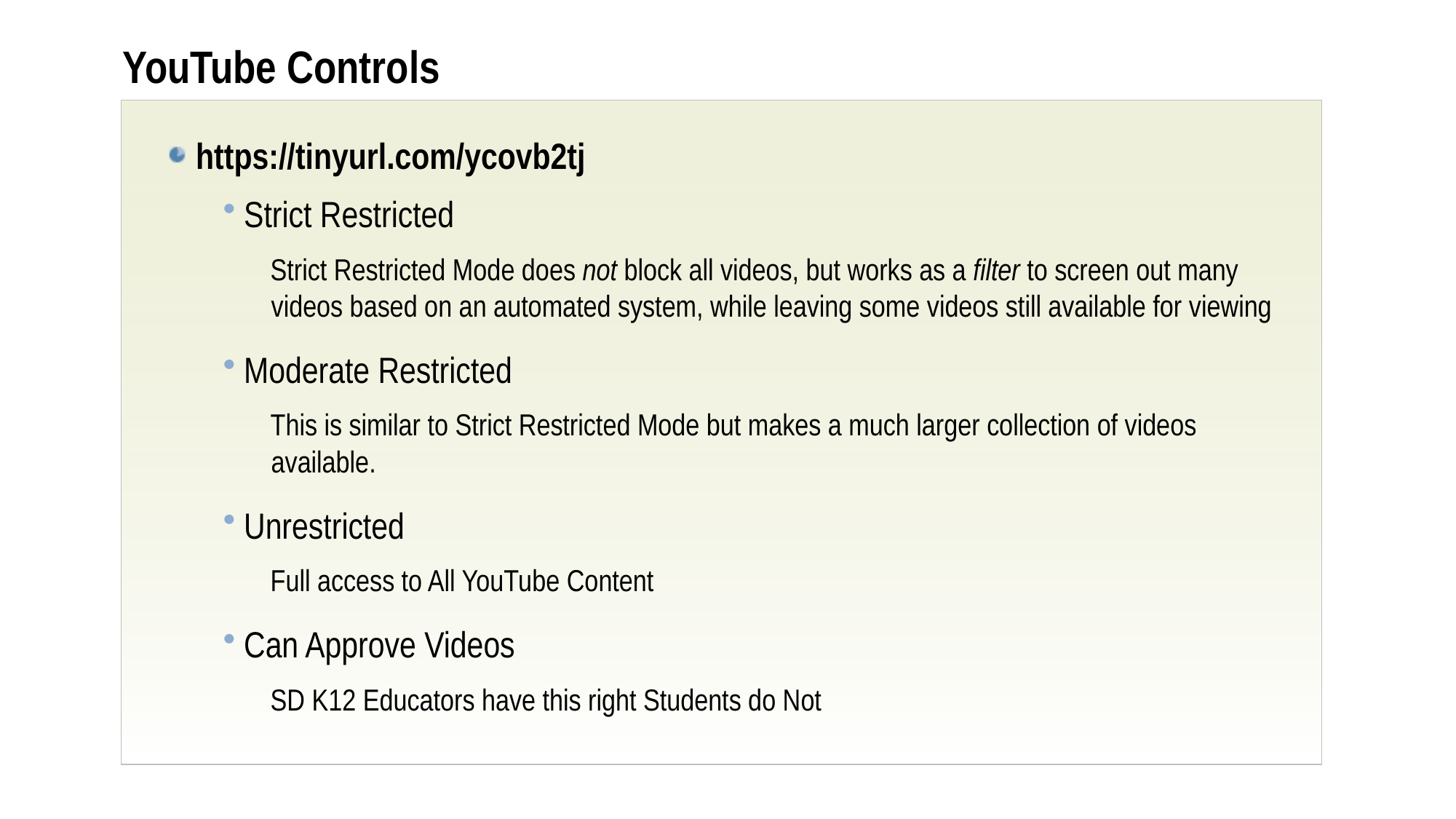

# YouTube Controls
https://tinyurl.com/ycovb2tj
Strict Restricted
Strict Restricted Mode does not block all videos, but works as a filter to screen out many videos based on an automated system, while leaving some videos still available for viewing
Moderate Restricted
This is similar to Strict Restricted Mode but makes a much larger collection of videos available.
Unrestricted
Full access to All YouTube Content
Can Approve Videos
SD K12 Educators have this right Students do Not